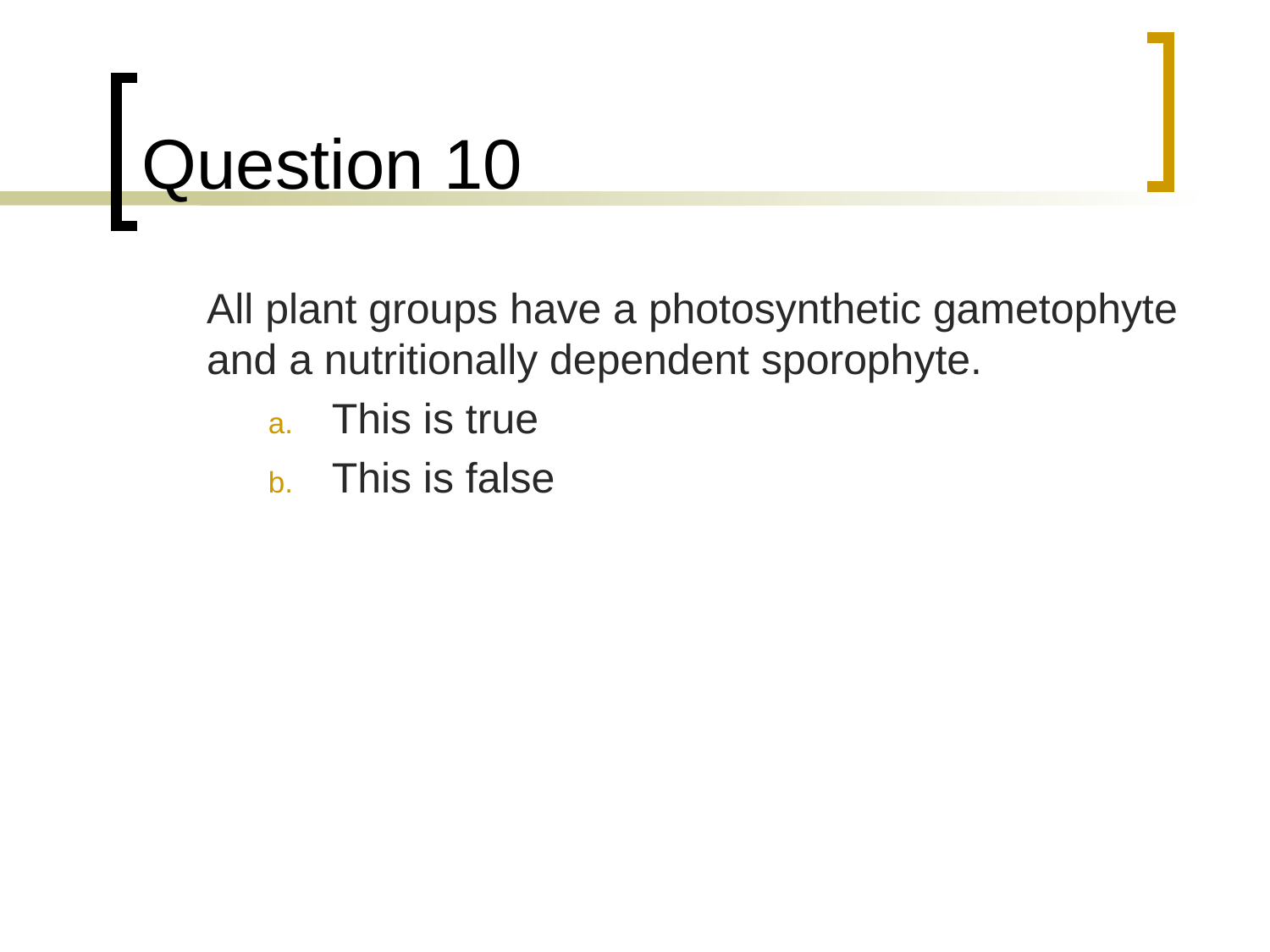

# Question 10
	All plant groups have a photosynthetic gametophyte and a nutritionally dependent sporophyte.
This is true
This is false